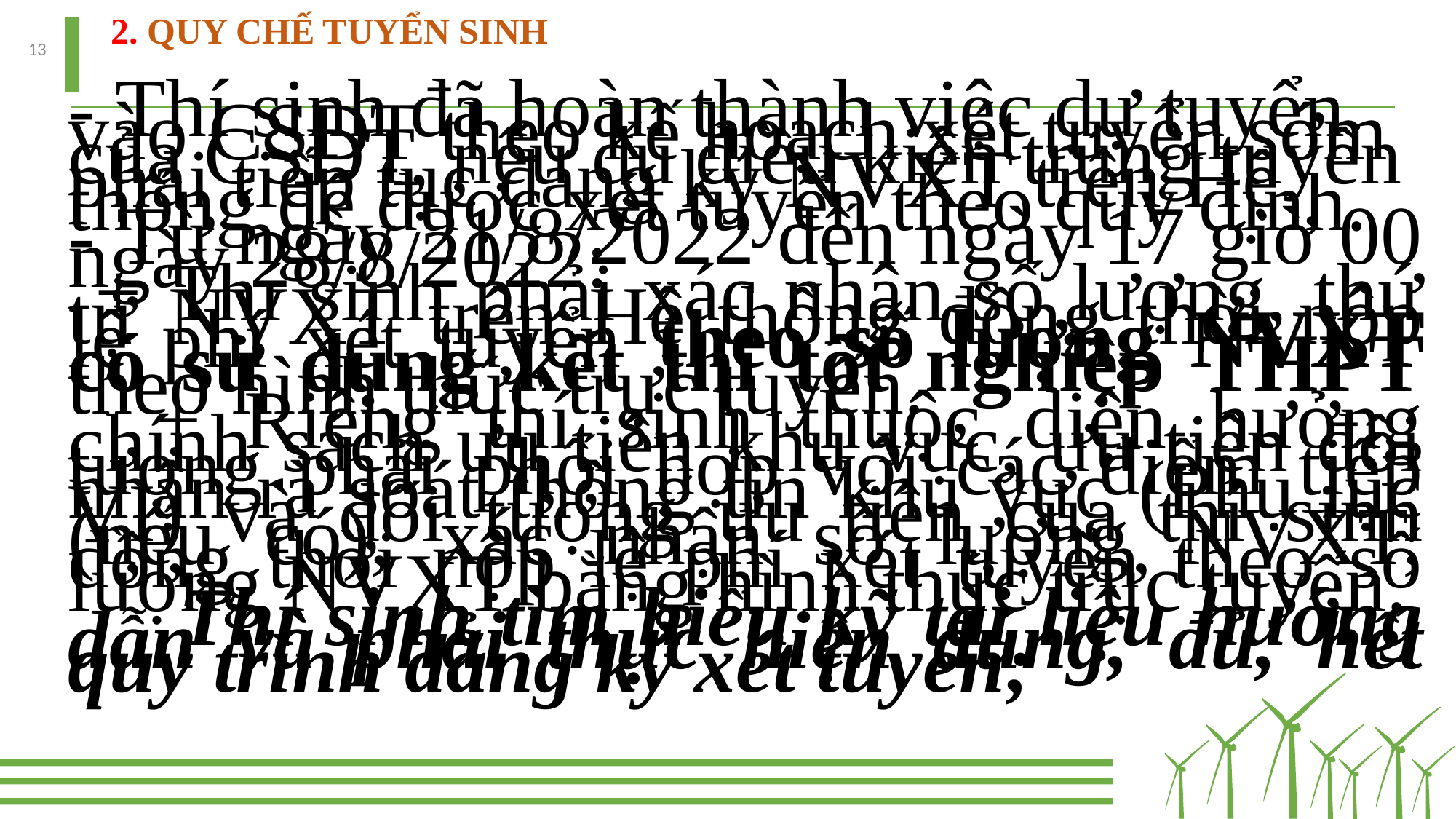

# 2. QUY CHẾ TUYỂN SINH
13
- Thí sinh đã hoàn thành việc dự tuyển vào CSĐT theo kế hoạch xét tuyển sớm của CSĐT, nếu đủ điều kiện trúng tuyển phải tiếp tục đăng ký NVXT trên Hệ thống để được xét tuyển theo quy định.
- Từ ngày 21/8/2022 đến ngày 17 giờ 00 ngày 28/8/2022:
 + Thí sinh phải xác nhận số lượng, thứ tự NVXT trên Hệ thống đồng thời nộp lệ phí xét tuyển theo số lượng NVXT có sử dụng kết thi tốt nghiệp THPT theo hình thức trực tuyến.
  + Riêng thí sinh thuộc diện hưởng chính sách ưu tiên khu vực, ưu tiên đối tượng phải phối hợp với các điểm tiếp nhận rà soát thông tin khu vực (Phụ lục VI) và đối tượng ưu tiên của thí sinh (nếu có), xác nhận số lượng NVXT, đồng thời nộp lệ phí xét tuyển theo số lượng NVXT bằng hình thức trực tuyến.
    Thí sinh tìm hiểu kỹ tài liệu hướng dẫn và phải thực hiện đúng, đủ, hết quy trình đăng ký xét tuyển;